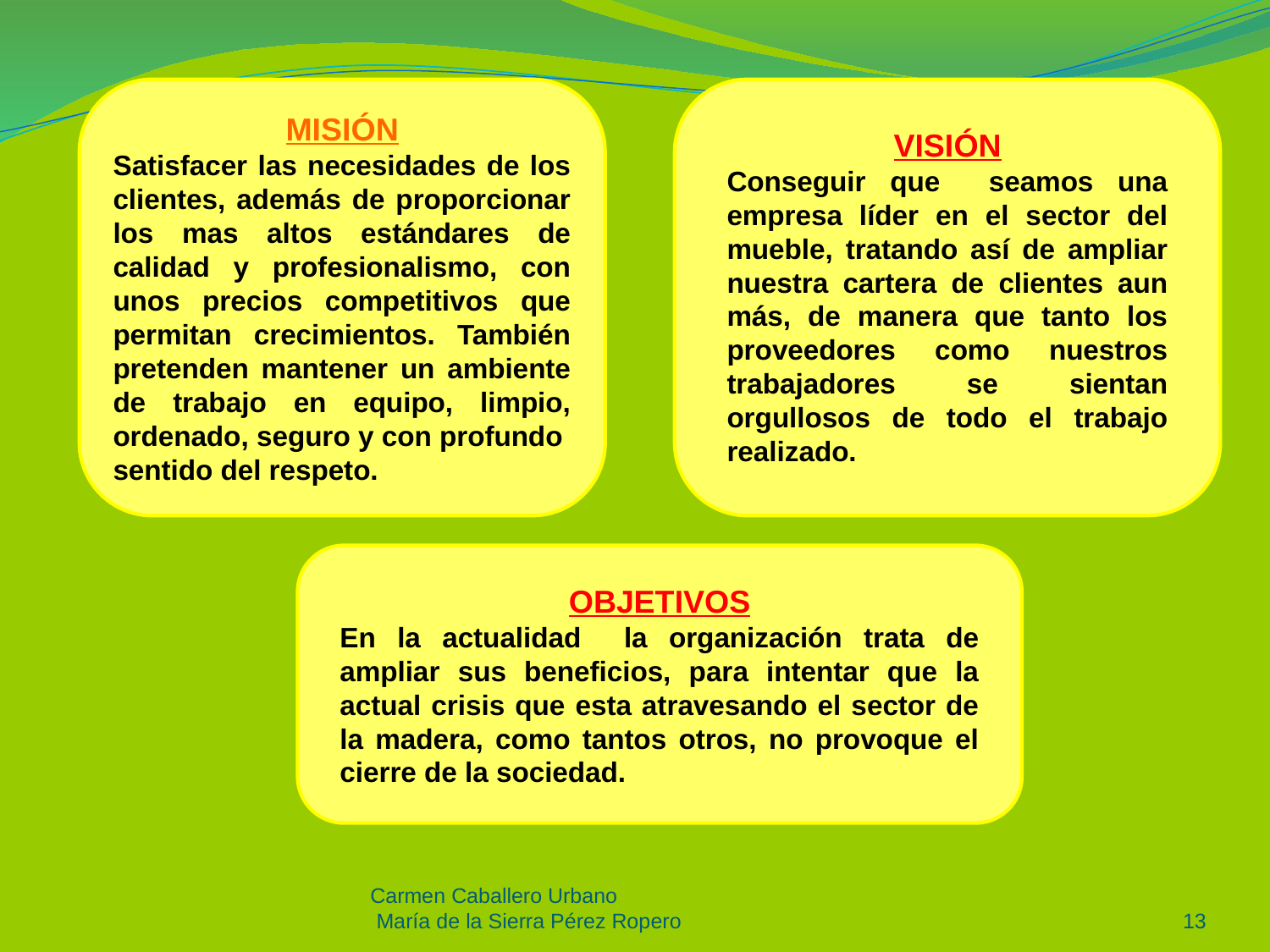

MISIÓN
Satisfacer las necesidades de los clientes, además de proporcionar los mas altos estándares de calidad y profesionalismo, con unos precios competitivos que permitan crecimientos. También pretenden mantener un ambiente de trabajo en equipo, limpio, ordenado, seguro y con profundo  sentido del respeto.

VISIÓN
Conseguir que  seamos una empresa líder en el sector del mueble, tratando así de ampliar nuestra cartera de clientes aun más, de manera que tanto los proveedores como nuestros trabajadores se sientan orgullosos de todo el trabajo realizado.

OBJETIVOS
En la actualidad  la organización trata de ampliar sus beneficios, para intentar que la actual crisis que esta atravesando el sector de la madera, como tantos otros, no provoque el cierre de la sociedad.

Carmen Caballero Urbano
 María de la Sierra Pérez Ropero
13